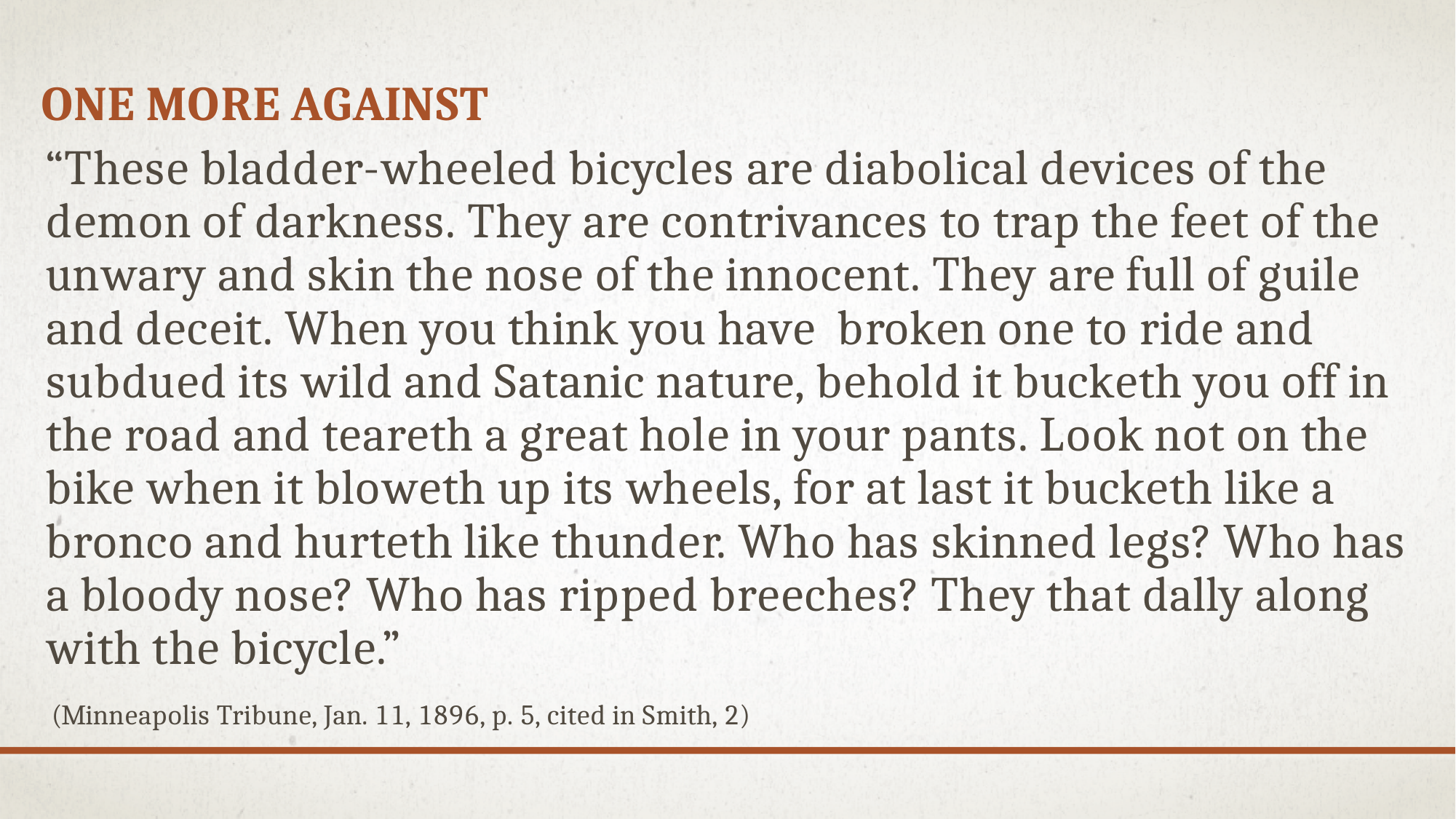

# One more against
“These bladder-wheeled bicycles are diabolical devices of the demon of darkness. They are contrivances to trap the feet of the unwary and skin the nose of the innocent. They are full of guile and deceit. When you think you have  broken one to ride and subdued its wild and Satanic nature, behold it bucketh you off in the road and teareth a great hole in your pants. Look not on the bike when it bloweth up its wheels, for at last it bucketh like a bronco and hurteth like thunder. Who has skinned legs? Who has a bloody nose? Who has ripped breeches? They that dally along with the bicycle.”
 (Minneapolis Tribune, Jan. 11, 1896, p. 5, cited in Smith, 2)